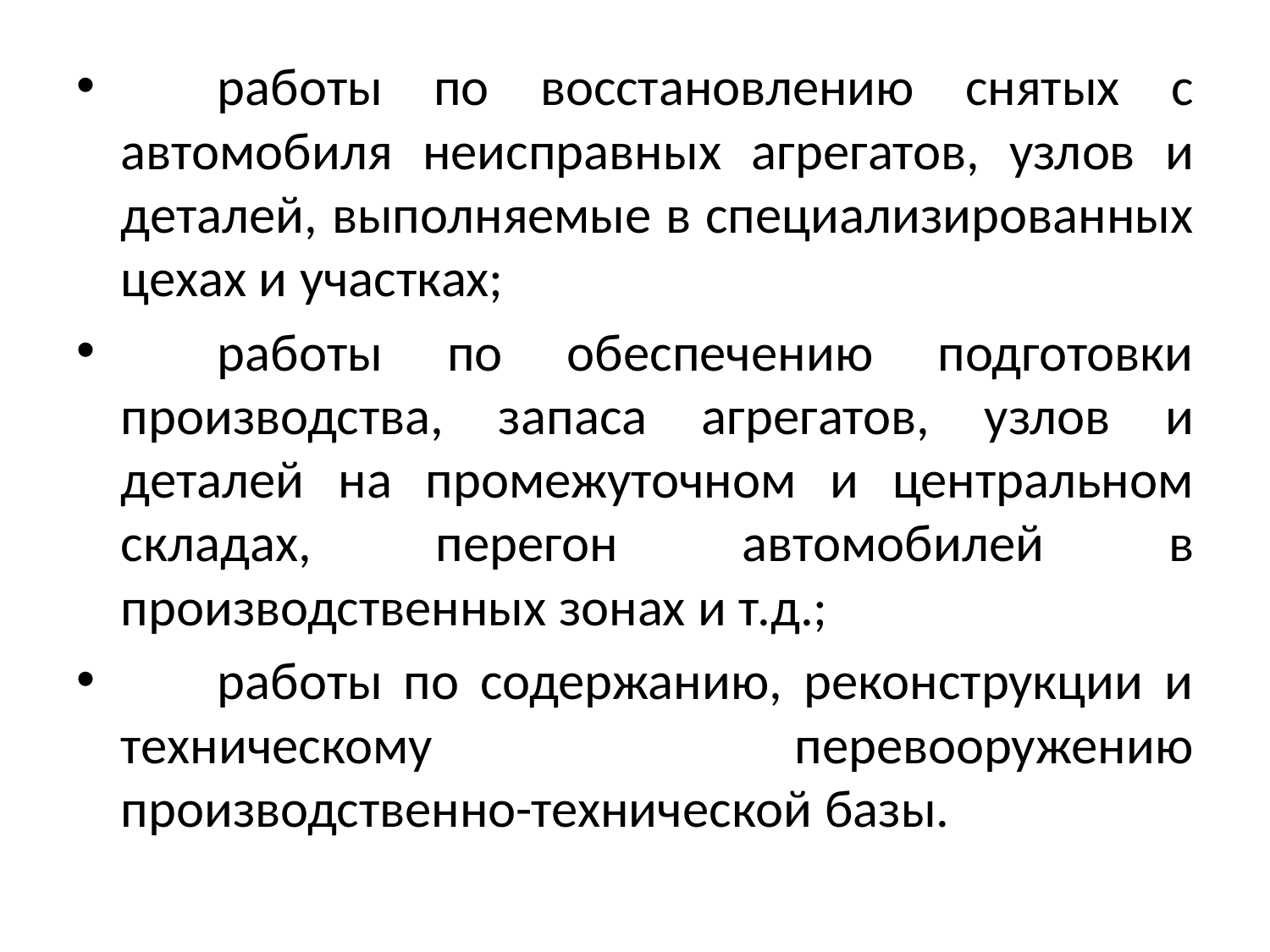

работы по восстановлению снятых с автомобиля неисправных агрегатов, узлов и деталей, выполняемые в специализированных цехах и участках;
        работы по обеспечению подготовки производства, запаса агрегатов, узлов и деталей на промежуточном и центральном складах, перегон автомобилей в производственных зонах и т.д.;
        работы по содержанию, реконструкции и техническому перевооружению производственно-технической базы.